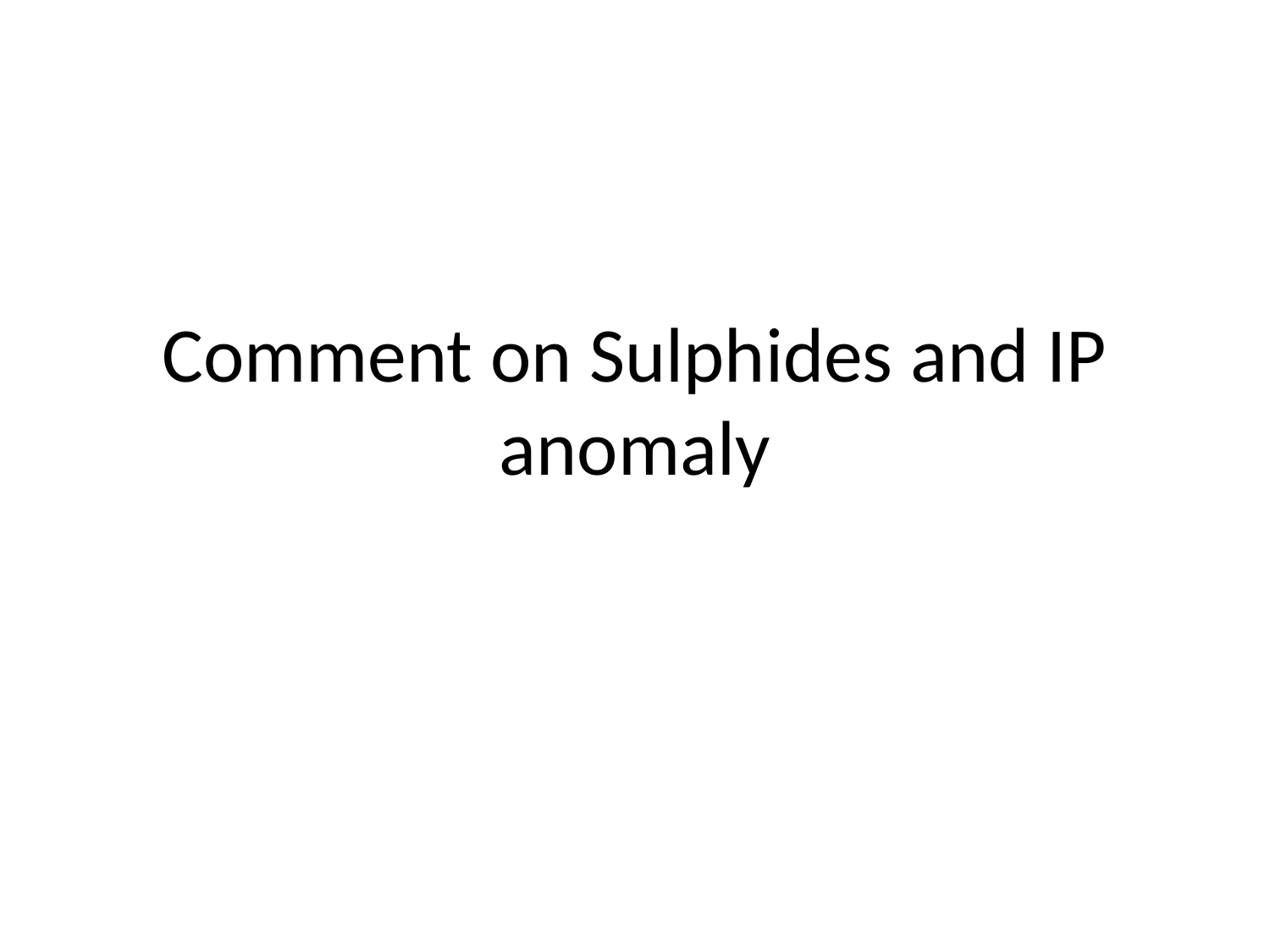

# Comment on Sulphides and IP anomaly